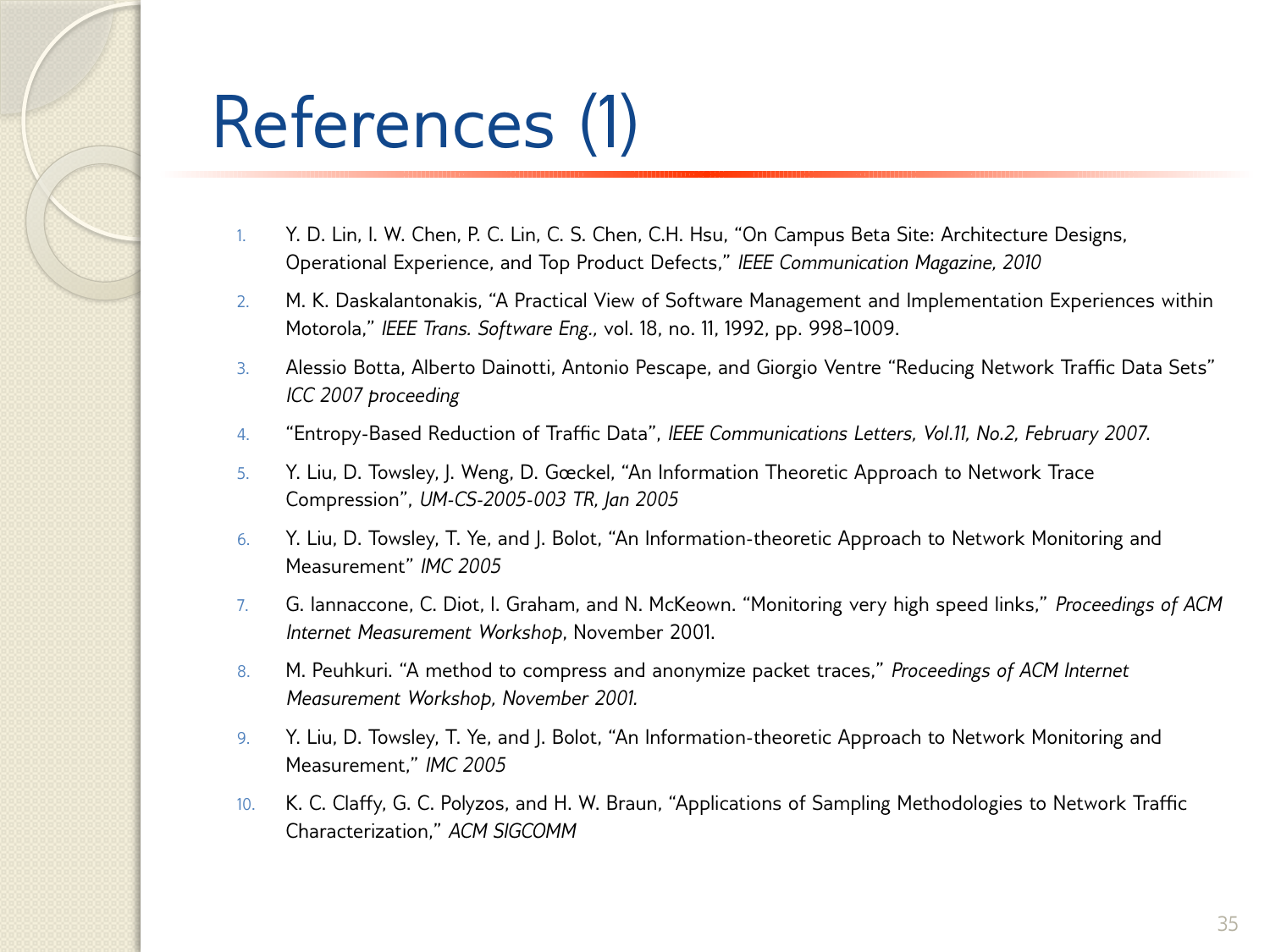

# References (1)
Y. D. Lin, I. W. Chen, P. C. Lin, C. S. Chen, C.H. Hsu, “On Campus Beta Site: Architecture Designs, Operational Experience, and Top Product Defects,” IEEE Communication Magazine, 2010
M. K. Daskalantonakis, “A Practical View of Software Management and Implementation Experiences within Motorola,” IEEE Trans. Software Eng., vol. 18, no. 11, 1992, pp. 998–1009.
Alessio Botta, Alberto Dainotti, Antonio Pescape, and Giorgio Ventre “Reducing Network Traffic Data Sets” ICC 2007 proceeding
“Entropy-Based Reduction of Traffic Data”, IEEE Communications Letters, Vol.11, No.2, February 2007.
Y. Liu, D. Towsley, J. Weng, D. Goeckel, “An Information Theoretic Approach to Network Trace Compression”, UM-CS-2005-003 TR, Jan 2005
Y. Liu, D. Towsley, T. Ye, and J. Bolot, “An Information-theoretic Approach to Network Monitoring and Measurement” IMC 2005
G. Iannaccone, C. Diot, I. Graham, and N. McKeown. “Monitoring very high speed links,” Proceedings of ACM Internet Measurement Workshop, November 2001.
M. Peuhkuri. “A method to compress and anonymize packet traces,” Proceedings of ACM Internet Measurement Workshop, November 2001.
Y. Liu, D. Towsley, T. Ye, and J. Bolot, “An Information-theoretic Approach to Network Monitoring and Measurement,” IMC 2005
K. C. Claffy, G. C. Polyzos, and H. W. Braun, “Applications of Sampling Methodologies to Network Traffic Characterization,” ACM SIGCOMM
35